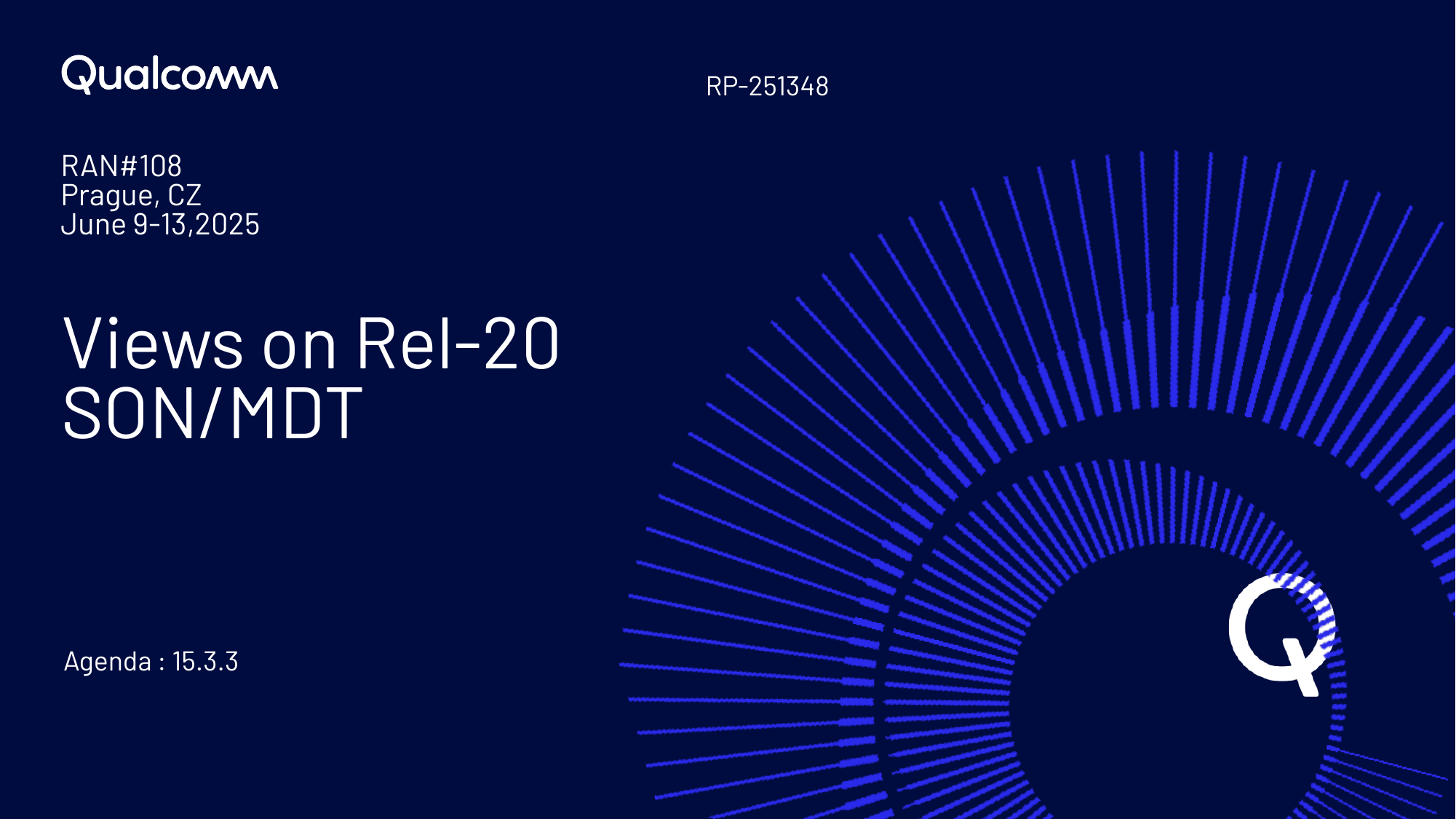

RP-251348
RAN#108
Prague, CZ
June 9-13,2025

# Views on Rel-20 SON/MDT
Agenda : 15.3.3